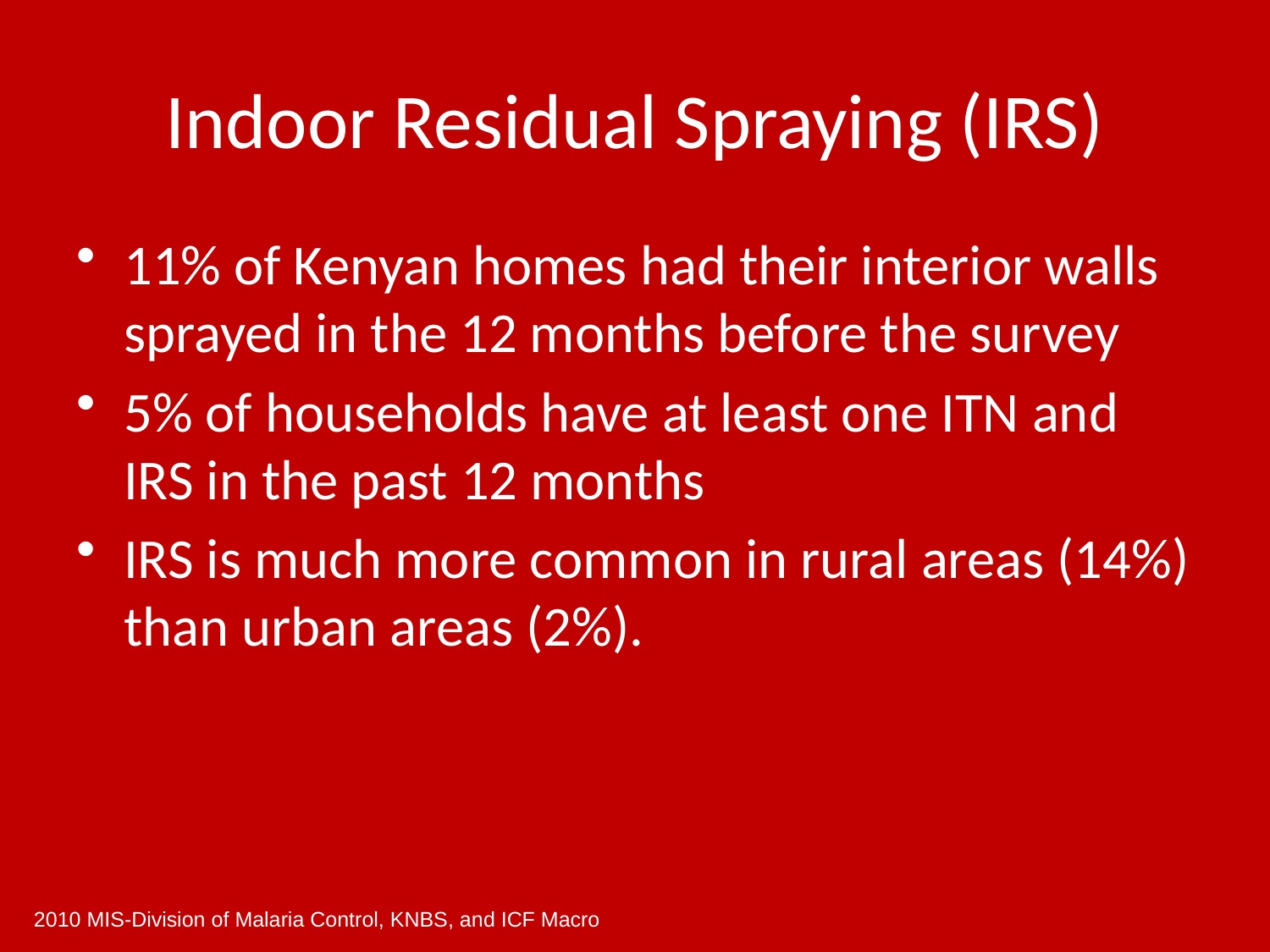

# Indoor Residual Spraying (IRS)
11% of Kenyan homes had their interior walls sprayed in the 12 months before the survey
5% of households have at least one ITN and IRS in the past 12 months
IRS is much more common in rural areas (14%) than urban areas (2%).
2010 MIS-Division of Malaria Control, KNBS, and ICF Macro